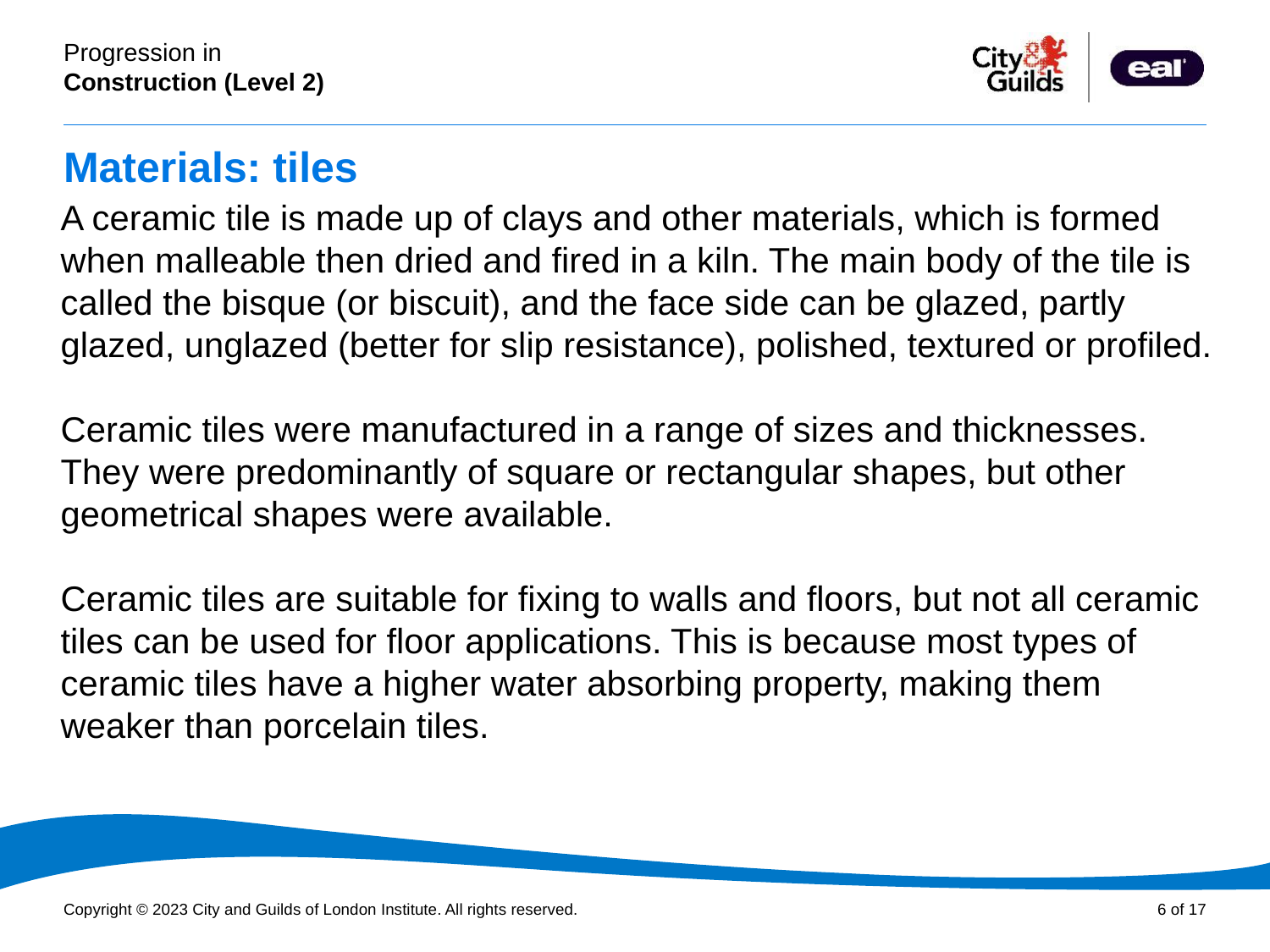

# Materials: tiles
A ceramic tile is made up of clays and other materials, which is formed when malleable then dried and fired in a kiln. The main body of the tile is called the bisque (or biscuit), and the face side can be glazed, partly glazed, unglazed (better for slip resistance), polished, textured or profiled.

Ceramic tiles were manufactured in a range of sizes and thicknesses. They were predominantly of square or rectangular shapes, but other geometrical shapes were available.

Ceramic tiles are suitable for fixing to walls and floors, but not all ceramic tiles can be used for floor applications. This is because most types of ceramic tiles have a higher water absorbing property, making them weaker than porcelain tiles.